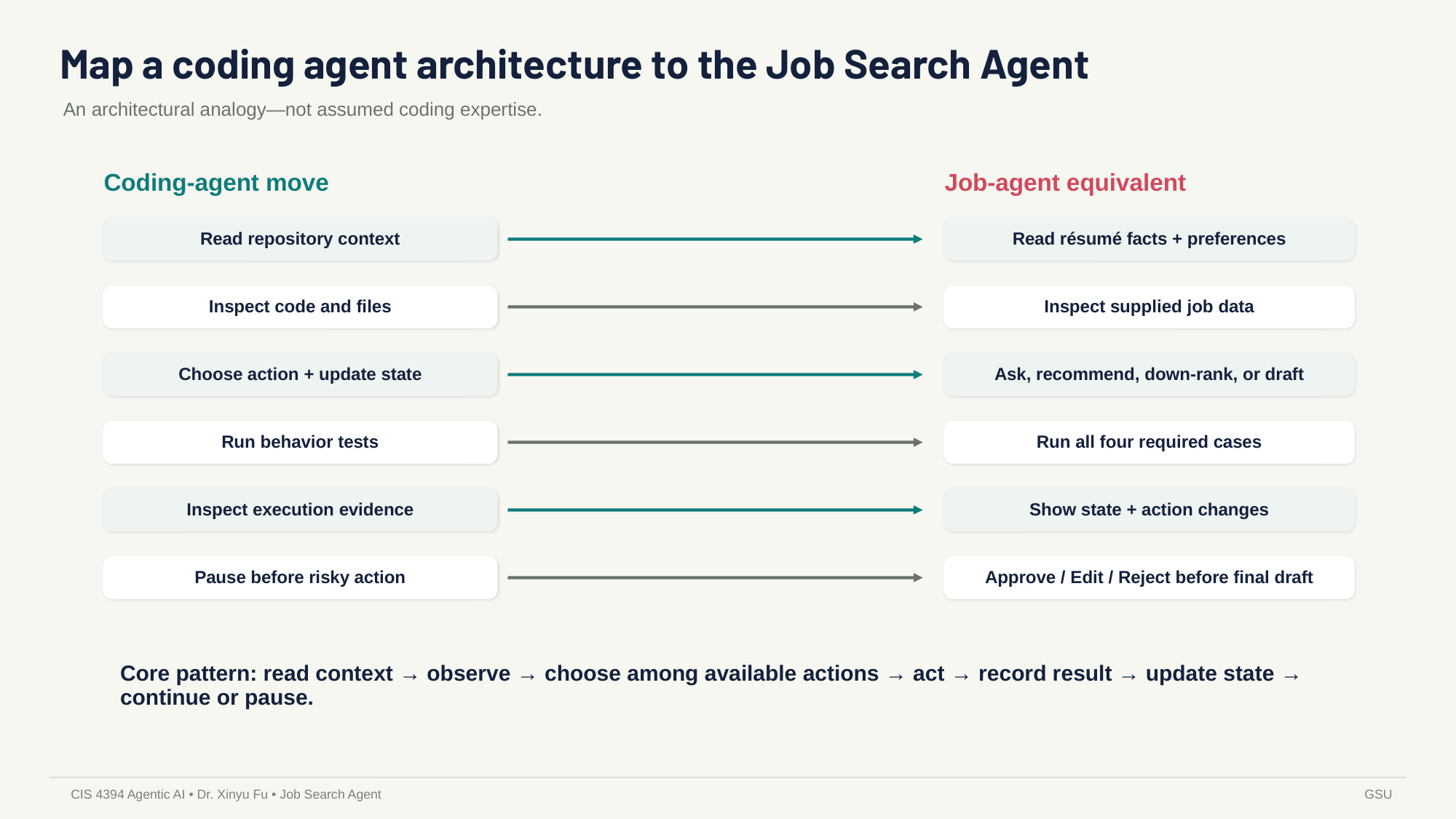

Map a coding agent architecture to the Job Search Agent
An architectural analogy—not assumed coding expertise.
Coding-agent move
Job-agent equivalent

Read repository context
Read résumé facts + preferences

Inspect code and files
Inspect supplied job data

Choose action + update state
Ask, recommend, down-rank, or draft

Run behavior tests
Run all four required cases

Inspect execution evidence
Show state + action changes

Pause before risky action
Approve / Edit / Reject before final draft

Core pattern: read context → observe → choose among available actions → act → record result → update state → continue or pause.